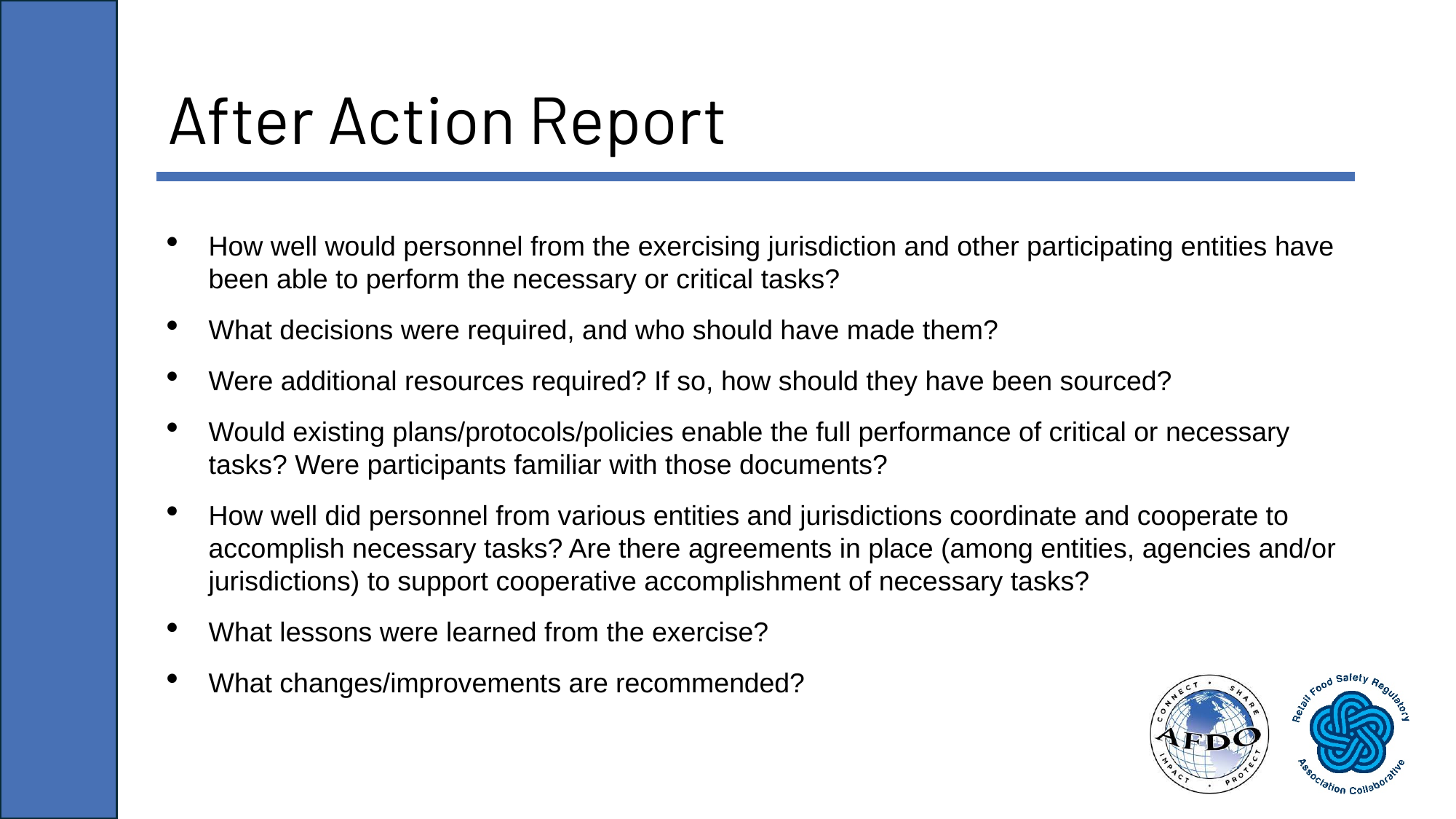

# After Action Report
How well would personnel from the exercising jurisdiction and other participating entities have been able to perform the necessary or critical tasks?
What decisions were required, and who should have made them?
Were additional resources required? If so, how should they have been sourced?
Would existing plans/protocols/policies enable the full performance of critical or necessary tasks? Were participants familiar with those documents?
How well did personnel from various entities and jurisdictions coordinate and cooperate to accomplish necessary tasks? Are there agreements in place (among entities, agencies and/or jurisdictions) to support cooperative accomplishment of necessary tasks?
What lessons were learned from the exercise?
What changes/improvements are recommended?